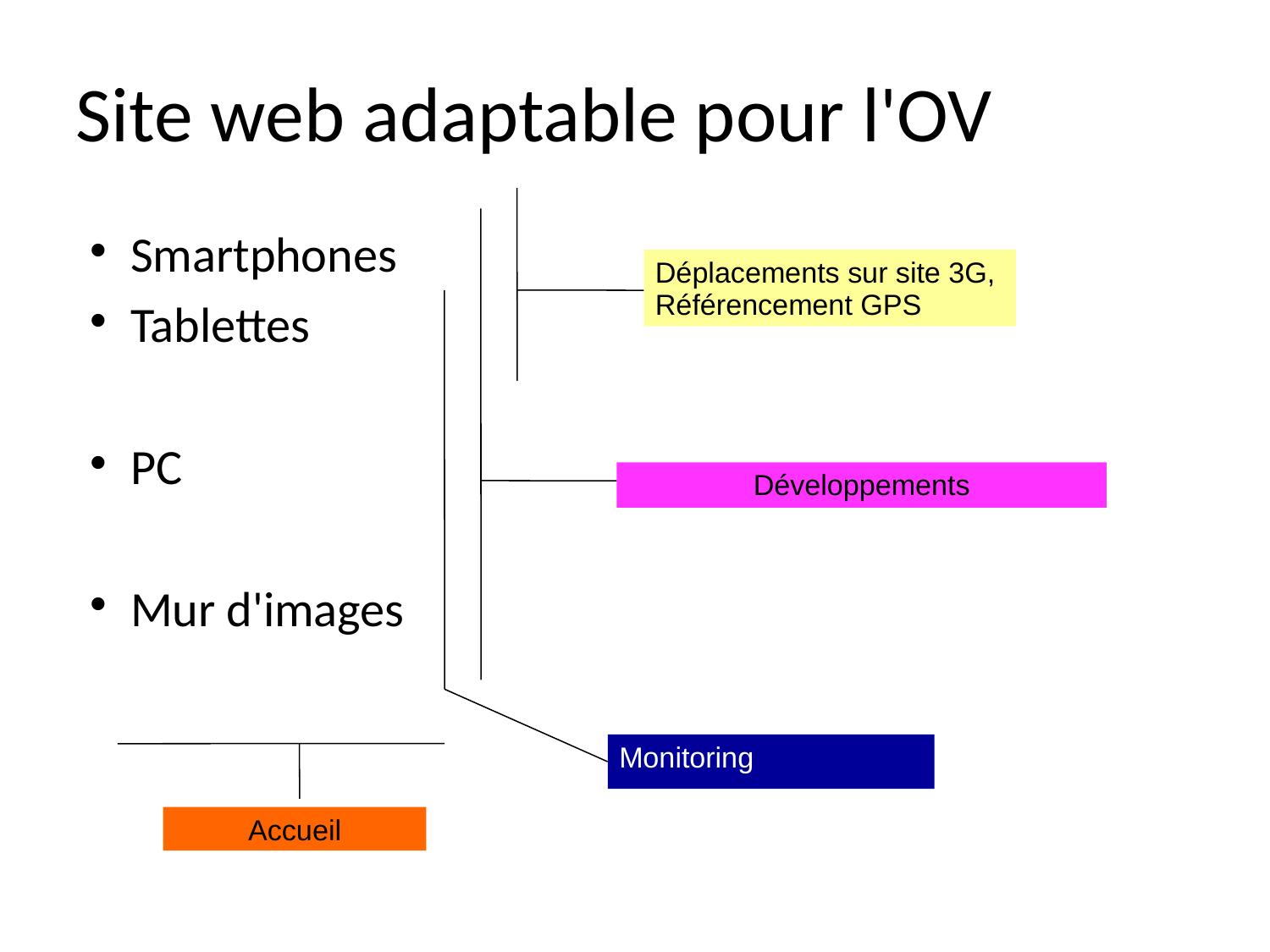

# Site web adaptable pour l'OV

Smartphones
Tablettes

PC

Mur d'images

Déplacements sur site 3G, Référencement GPS

Développements

Monitoring

Accueil